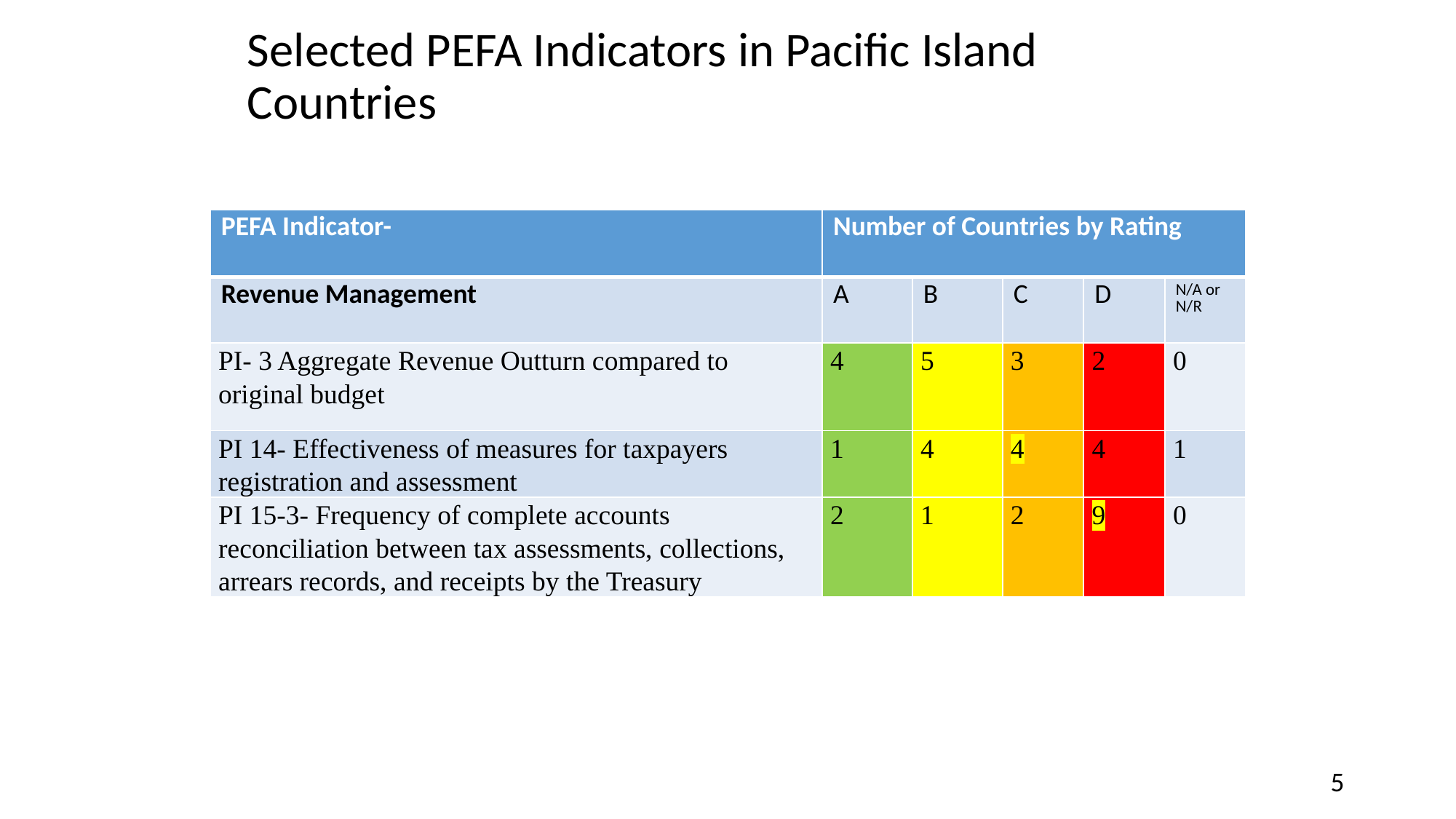

# Selected PEFA Indicators in Pacific Island Countries
| PEFA Indicator- | Number of Countries by Rating |  |  |  |  |
| --- | --- | --- | --- | --- | --- |
| Revenue Management | A | B | C | D | N/A or N/R |
| PI- 3 Aggregate Revenue Outturn compared to original budget | 4 | 5 | 3 | 2 | 0 |
| PI 14- Effectiveness of measures for taxpayers registration and assessment | 1 | 4 | 4 | 4 | 1 |
| PI 15-3- Frequency of complete accounts reconciliation between tax assessments, collections, arrears records, and receipts by the Treasury | 2 | 1 | 2 | 9 | 0 |
5